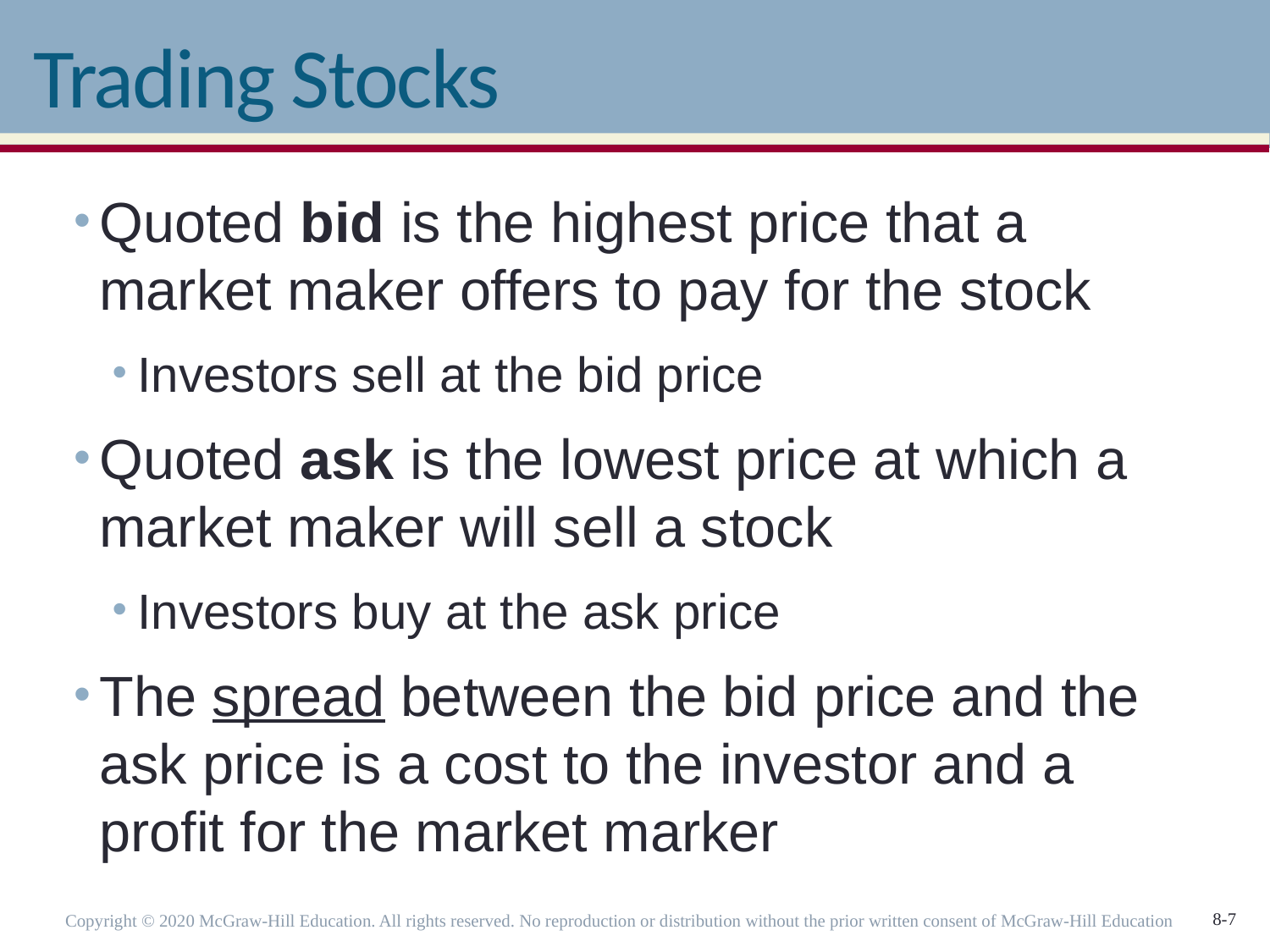

# Trading Stocks
Quoted bid is the highest price that a market maker offers to pay for the stock
Investors sell at the bid price
Quoted ask is the lowest price at which a market maker will sell a stock
Investors buy at the ask price
The spread between the bid price and the ask price is a cost to the investor and a profit for the market marker
Copyright © 2020 McGraw-Hill Education. All rights reserved. No reproduction or distribution without the prior written consent of McGraw-Hill Education